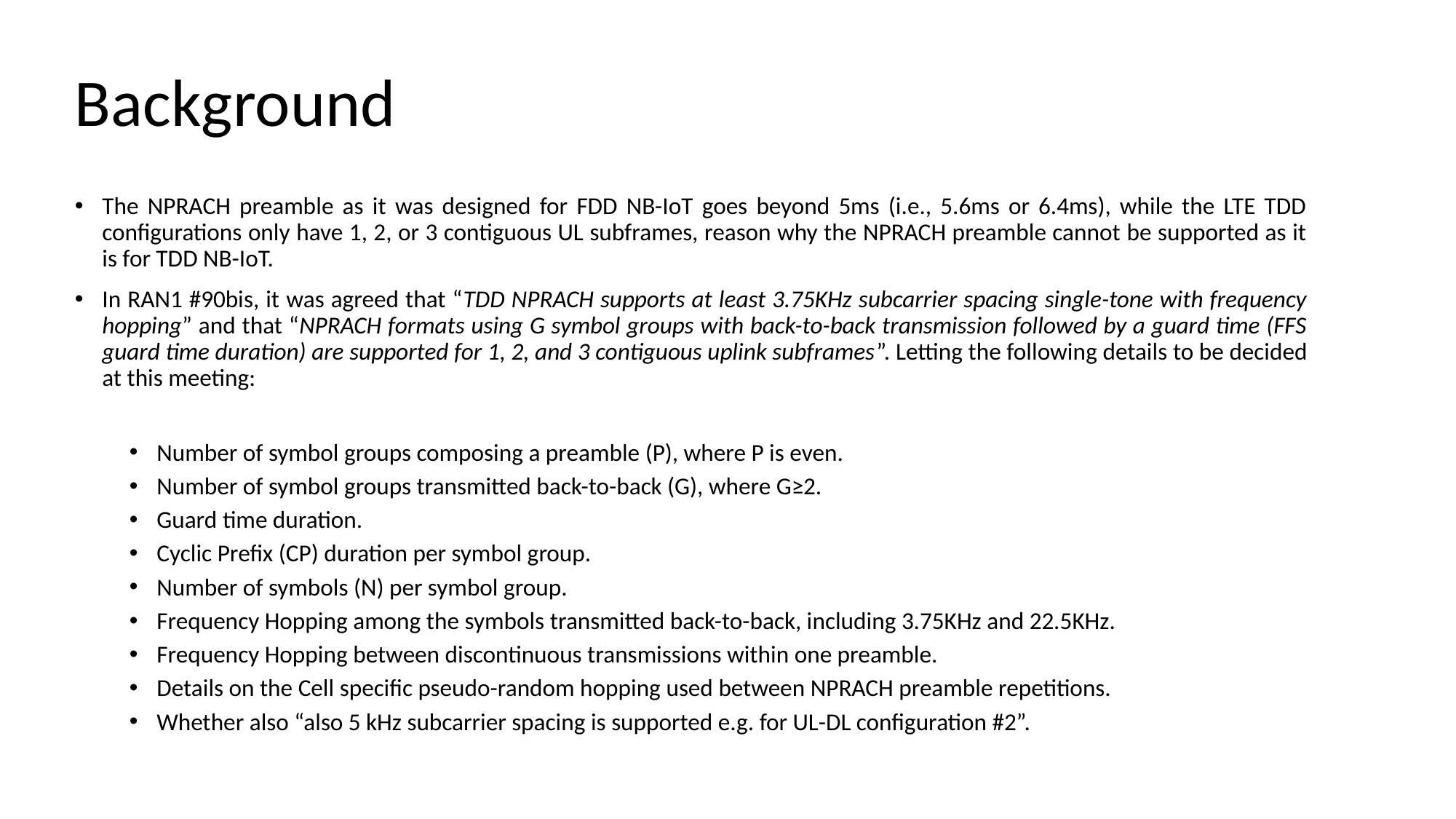

# Background

The NPRACH preamble as it was designed for FDD NB-IoT goes beyond 5ms (i.e., 5.6ms or 6.4ms), while the LTE TDD configurations only have 1, 2, or 3 contiguous UL subframes, reason why the NPRACH preamble cannot be supported as it is for TDD NB-IoT.
In RAN1 #90bis, it was agreed that “TDD NPRACH supports at least 3.75KHz subcarrier spacing single-tone with frequency hopping” and that “NPRACH formats using G symbol groups with back-to-back transmission followed by a guard time (FFS guard time duration) are supported for 1, 2, and 3 contiguous uplink subframes”. Letting the following details to be decided at this meeting:

Number of symbol groups composing a preamble (P), where P is even.
Number of symbol groups transmitted back-to-back (G), where G≥2.
Guard time duration.
Cyclic Prefix (CP) duration per symbol group.
Number of symbols (N) per symbol group.
Frequency Hopping among the symbols transmitted back-to-back, including 3.75KHz and 22.5KHz.
Frequency Hopping between discontinuous transmissions within one preamble.
Details on the Cell specific pseudo-random hopping used between NPRACH preamble repetitions.
Whether also “also 5 kHz subcarrier spacing is supported e.g. for UL-DL configuration #2”.